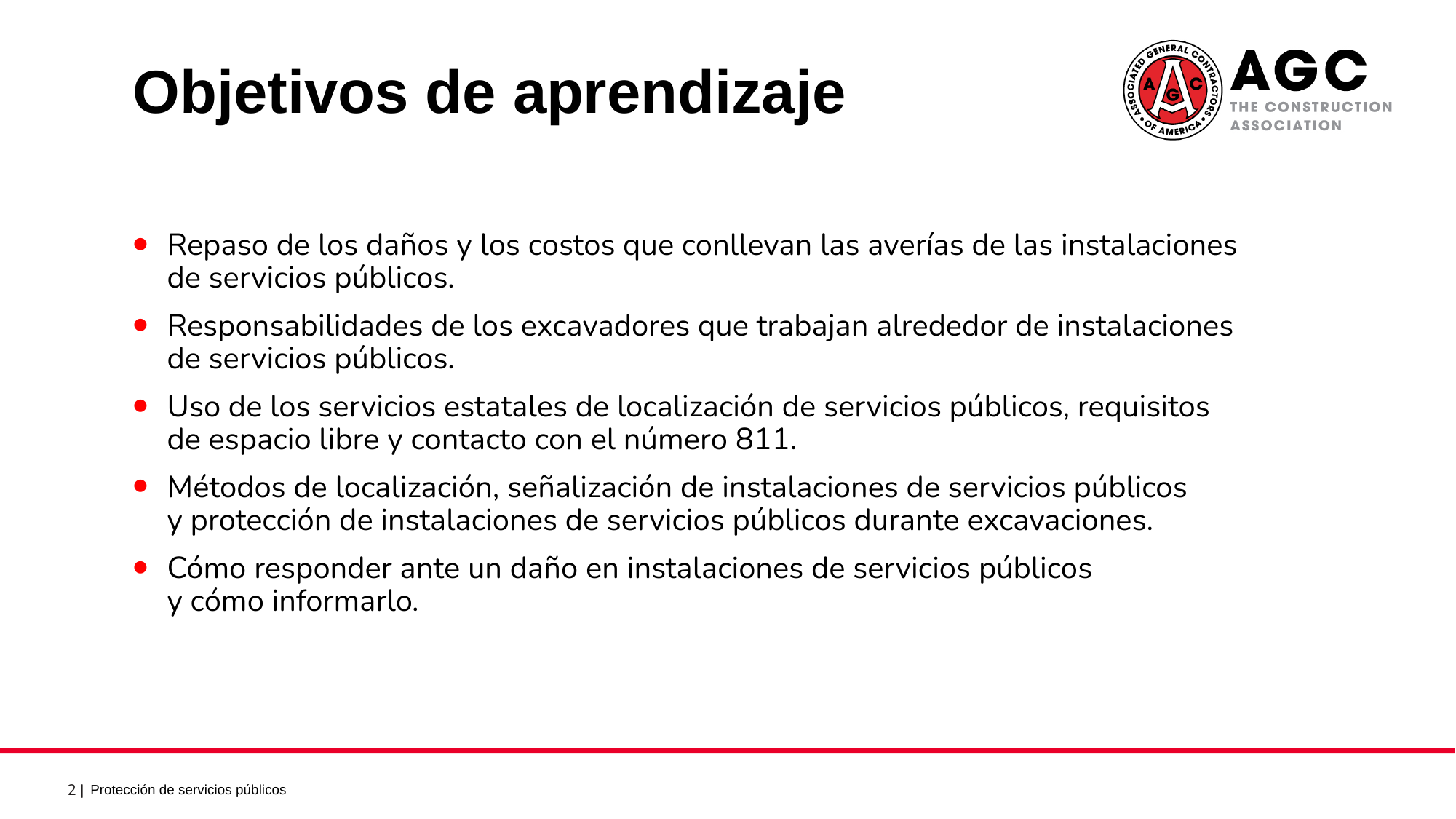

Objetivos de aprendizaje
Repaso de los daños y los costos que conllevan las averías de las instalaciones de servicios públicos.
Responsabilidades de los excavadores que trabajan alrededor de instalaciones de servicios públicos.
Uso de los servicios estatales de localización de servicios públicos, requisitos
de espacio libre y contacto con el número 811.
Métodos de localización, señalización de instalaciones de servicios públicos
y protección de instalaciones de servicios públicos durante excavaciones.
Cómo responder ante un daño en instalaciones de servicios públicos
y cómo informarlo.

Protección de servicios públicos